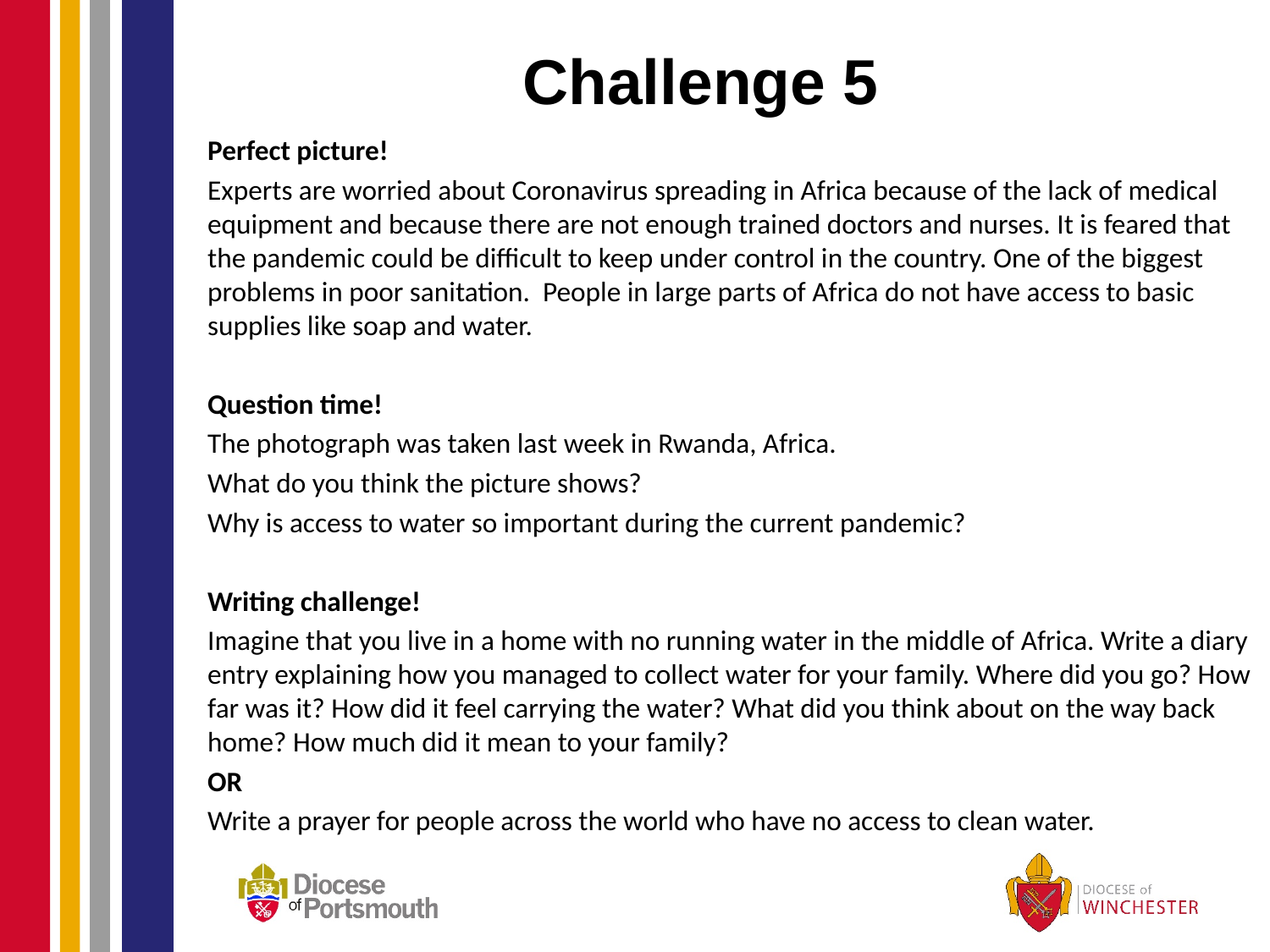

# Challenge 5
Perfect picture!
Experts are worried about Coronavirus spreading in Africa because of the lack of medical equipment and because there are not enough trained doctors and nurses. It is feared that the pandemic could be difficult to keep under control in the country. One of the biggest problems in poor sanitation.  People in large parts of Africa do not have access to basic supplies like soap and water.

Question time!
The photograph was taken last week in Rwanda, Africa.
What do you think the picture shows?
Why is access to water so important during the current pandemic?

Writing challenge!
Imagine that you live in a home with no running water in the middle of Africa. Write a diary entry explaining how you managed to collect water for your family. Where did you go? How far was it? How did it feel carrying the water? What did you think about on the way back home? How much did it mean to your family?
OR
Write a prayer for people across the world who have no access to clean water.